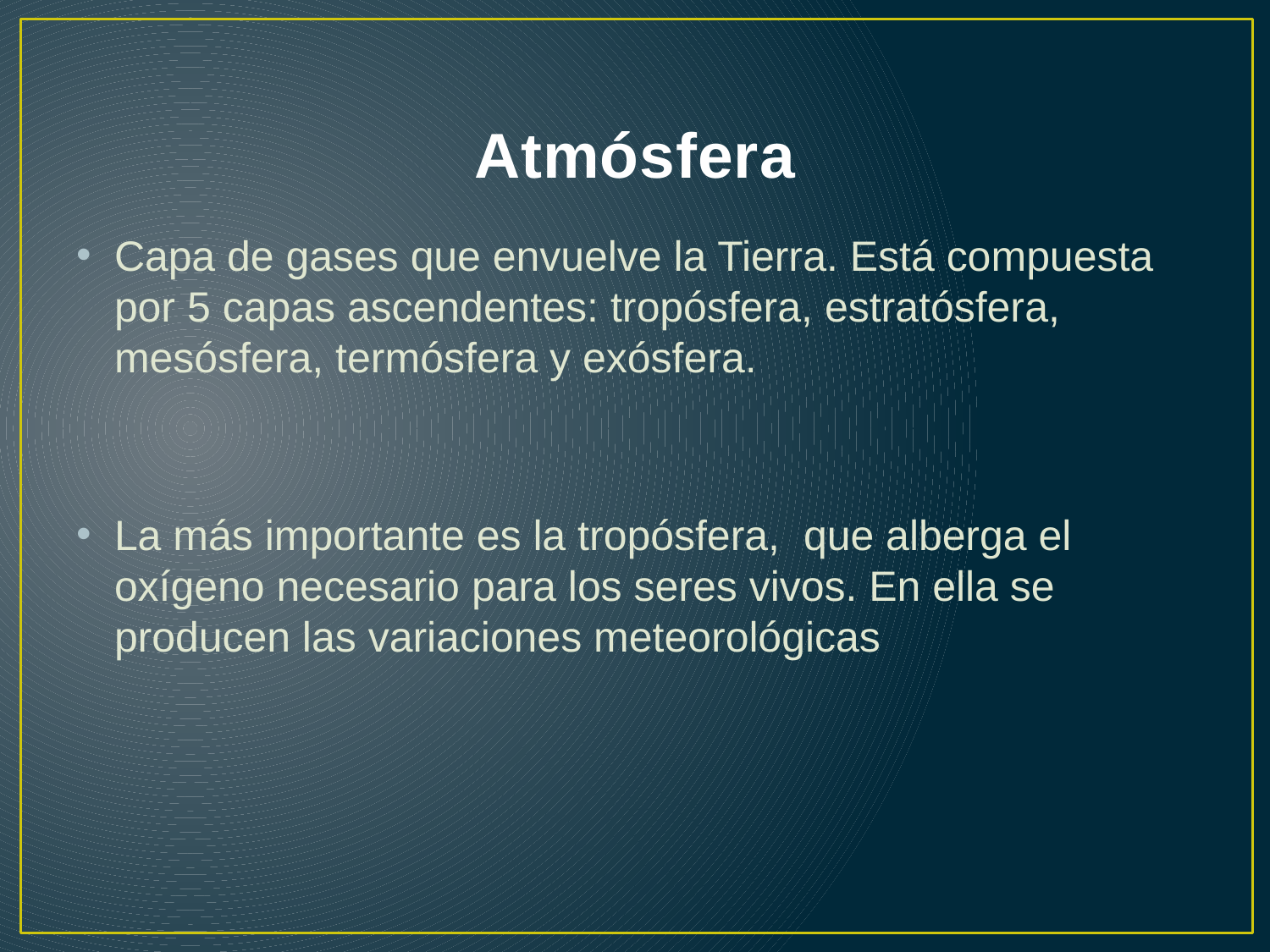

# Atmósfera
Capa de gases que envuelve la Tierra. Está compuesta por 5 capas ascendentes: tropósfera, estratósfera, mesósfera, termósfera y exósfera.

La más importante es la tropósfera,  que alberga el oxígeno necesario para los seres vivos. En ella se producen las variaciones meteorológicas